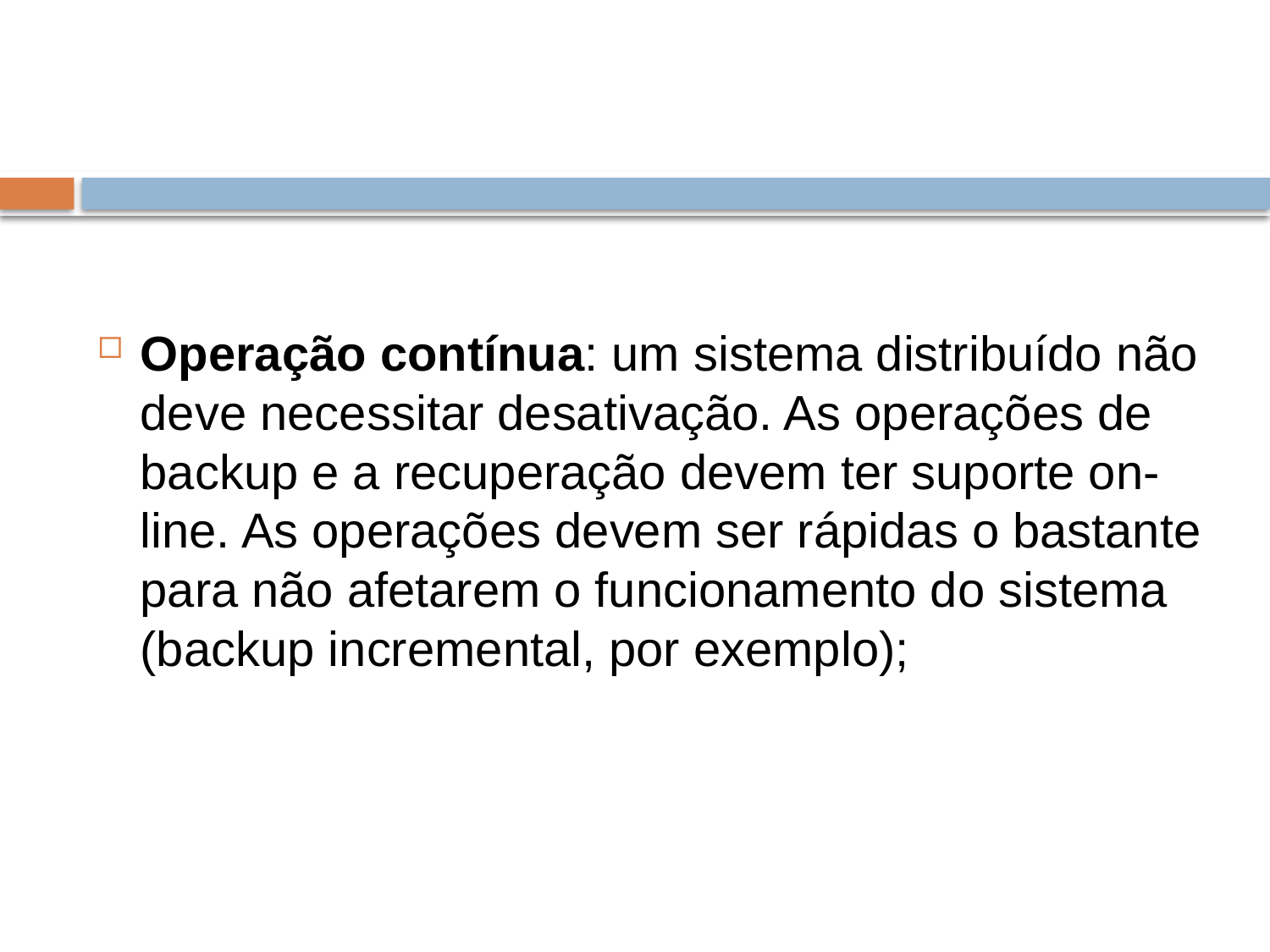

#
Operação contínua: um sistema distribuído não deve necessitar desativação. As operações de backup e a recuperação devem ter suporte on-line. As operações devem ser rápidas o bastante para não afetarem o funcionamento do sistema (backup incremental, por exemplo);